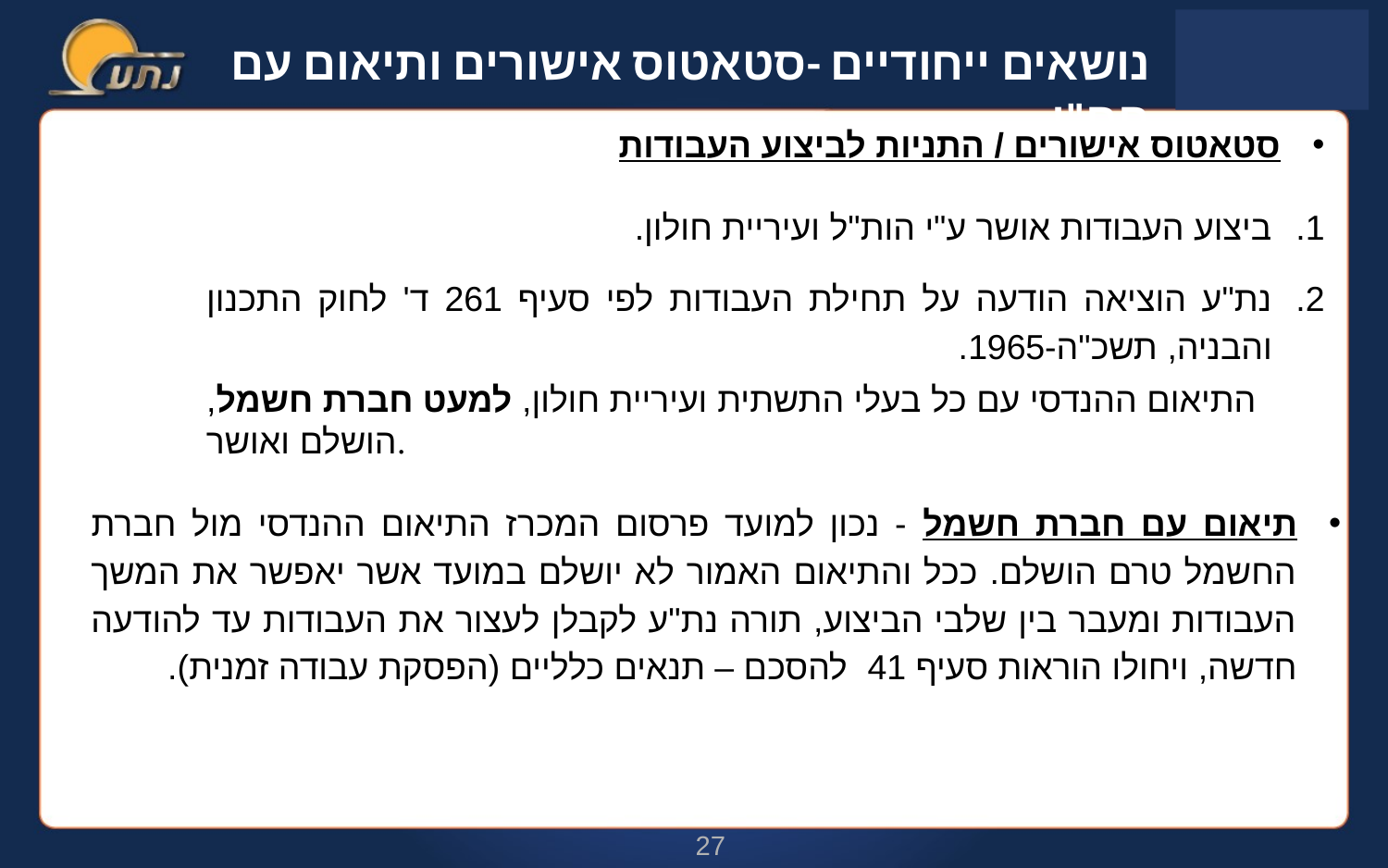

נושאים ייחודיים -סטאטוס אישורים ותיאום עם חח"י
סטאטוס אישורים / התניות לביצוע העבודות
ביצוע העבודות אושר ע"י הות"ל ועיריית חולון.
נת"ע הוציאה הודעה על תחילת העבודות לפי סעיף 261 ד' לחוק התכנון והבניה, תשכ"ה-1965.
התיאום ההנדסי עם כל בעלי התשתית ועיריית חולון, למעט חברת חשמל, הושלם ואושר.
תיאום עם חברת חשמל - נכון למועד פרסום המכרז התיאום ההנדסי מול חברת החשמל טרם הושלם. ככל והתיאום האמור לא יושלם במועד אשר יאפשר את המשך העבודות ומעבר בין שלבי הביצוע, תורה נת"ע לקבלן לעצור את העבודות עד להודעה חדשה, ויחולו הוראות סעיף 41  להסכם – תנאים כלליים (הפסקת עבודה זמנית).
27